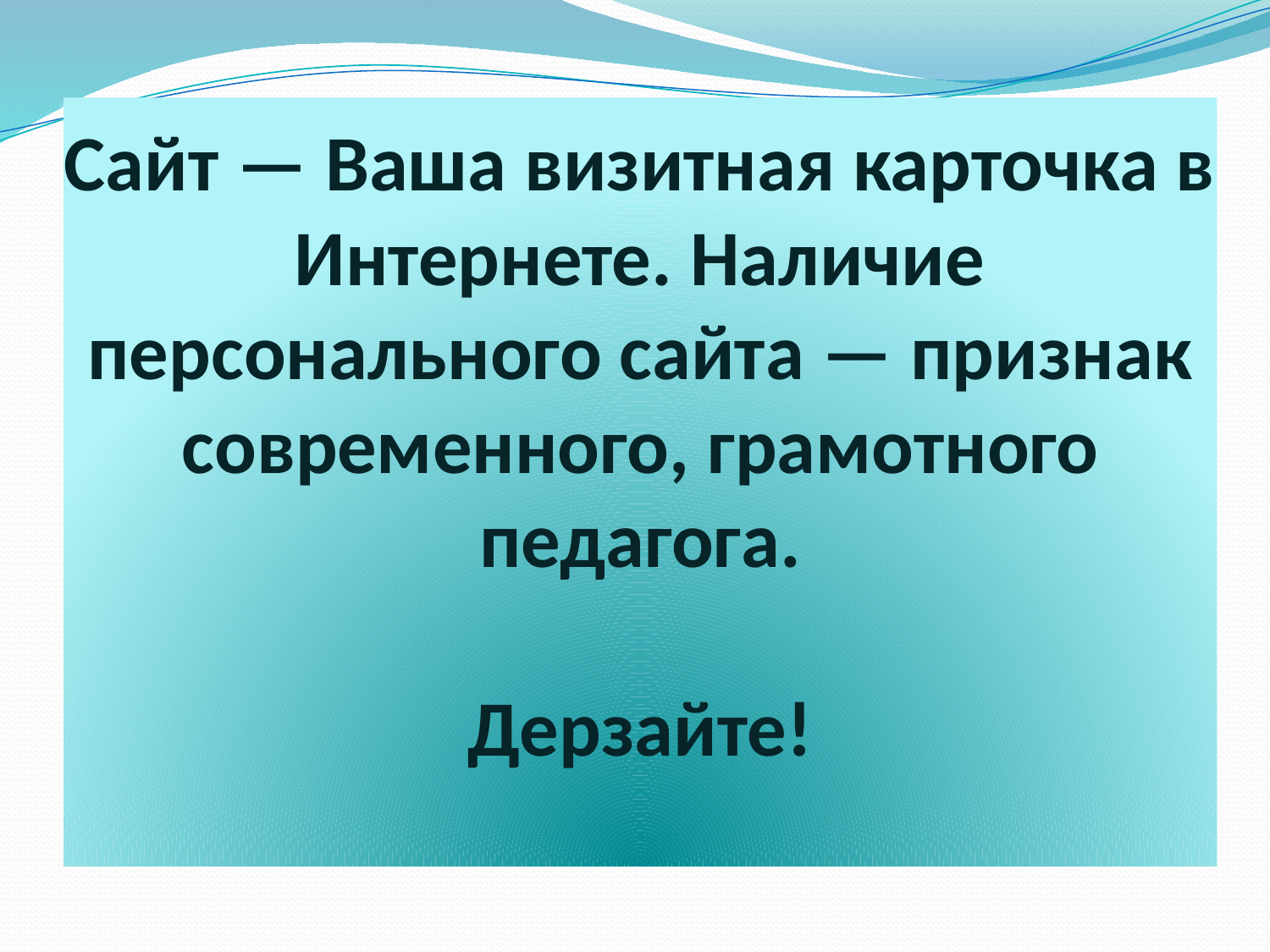

# Сайт — Ваша визитная карточка в Интернете. Наличие персонального сайта — признак современного, грамотного педагога. Дерзайте!